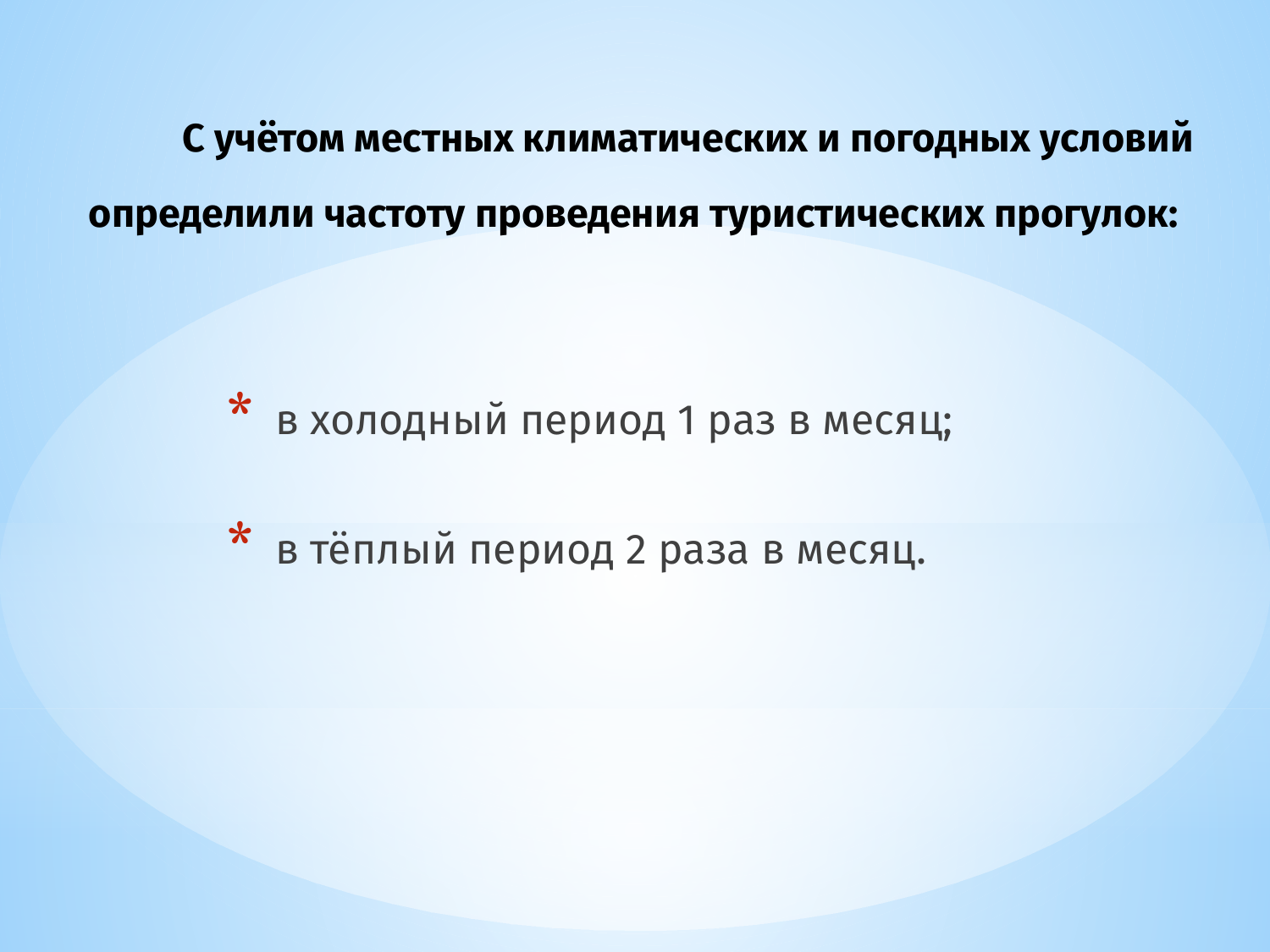

# С учётом местных климатических и погодных условий определили частоту проведения туристических прогулок:
в холодный период 1 раз в месяц;

в тёплый период 2 раза в месяц.